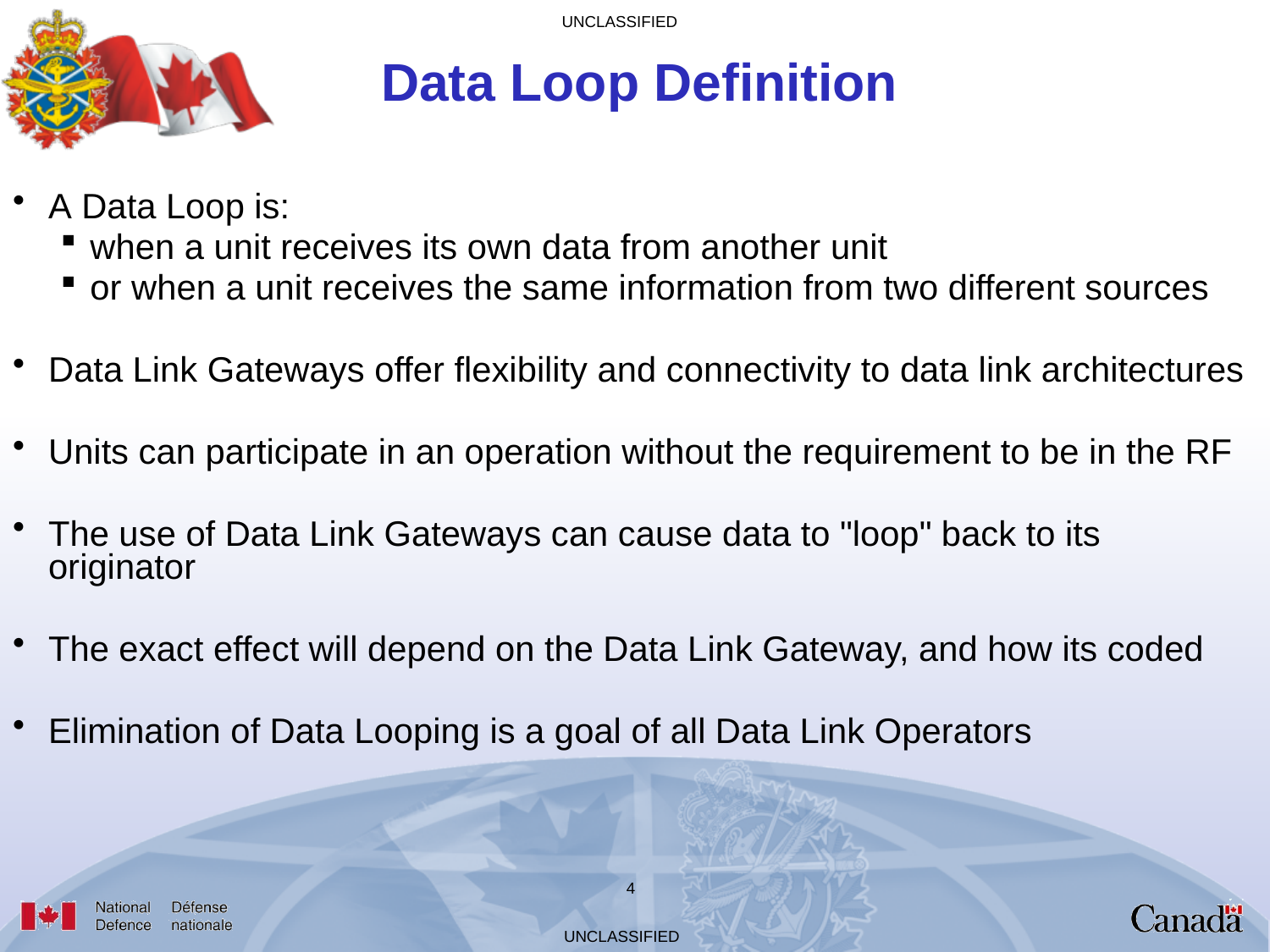

# Data Loop Definition
A Data Loop is:
when a unit receives its own data from another unit
or when a unit receives the same information from two different sources

Data Link Gateways offer flexibility and connectivity to data link architectures

Units can participate in an operation without the requirement to be in the RF

The use of Data Link Gateways can cause data to "loop" back to its originator

The exact effect will depend on the Data Link Gateway, and how its coded

Elimination of Data Looping is a goal of all Data Link Operators